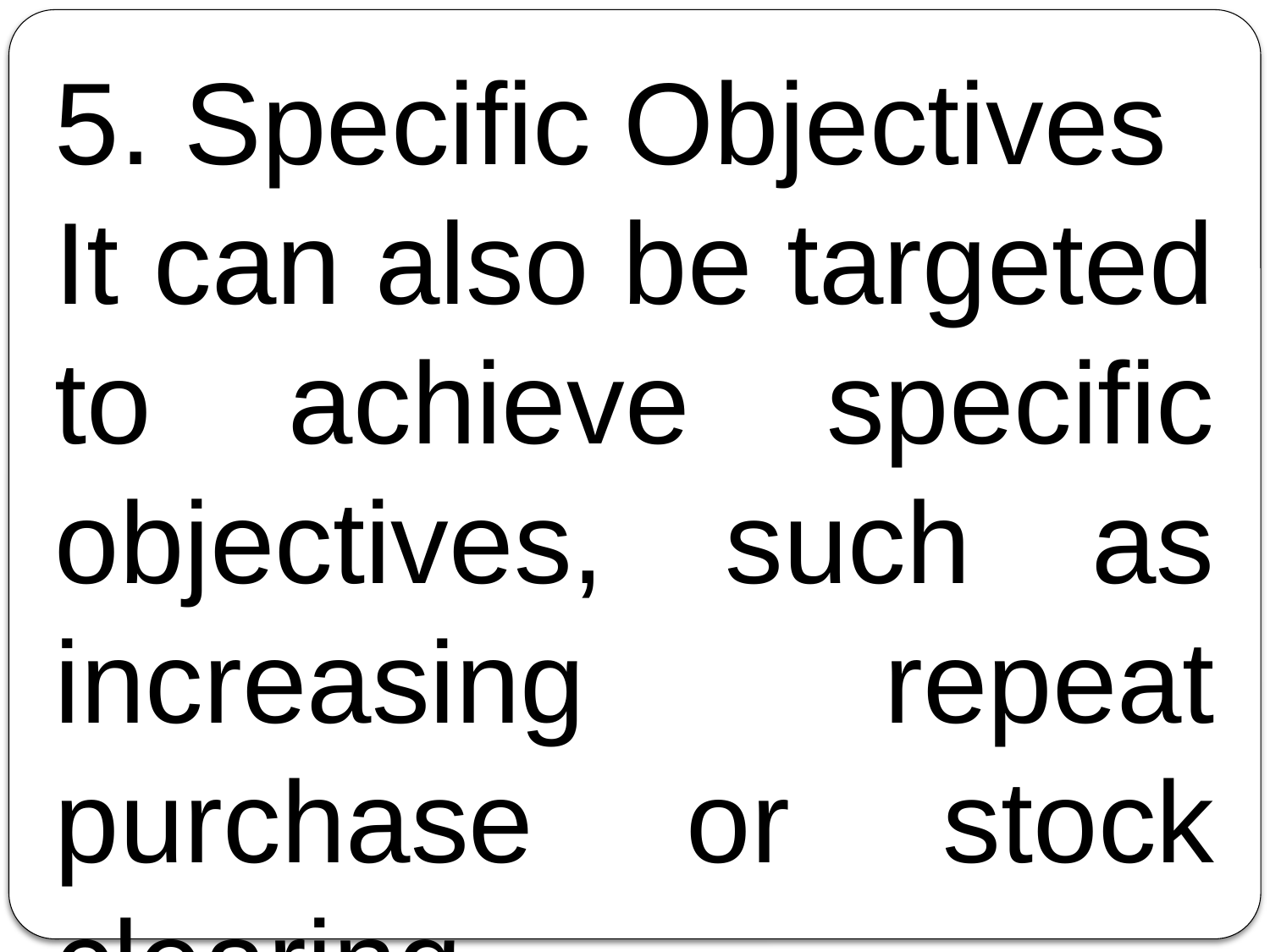

5. Specific Objectives
It can also be targeted to achieve specific objectives, such as increasing repeat purchase or stock clearing.